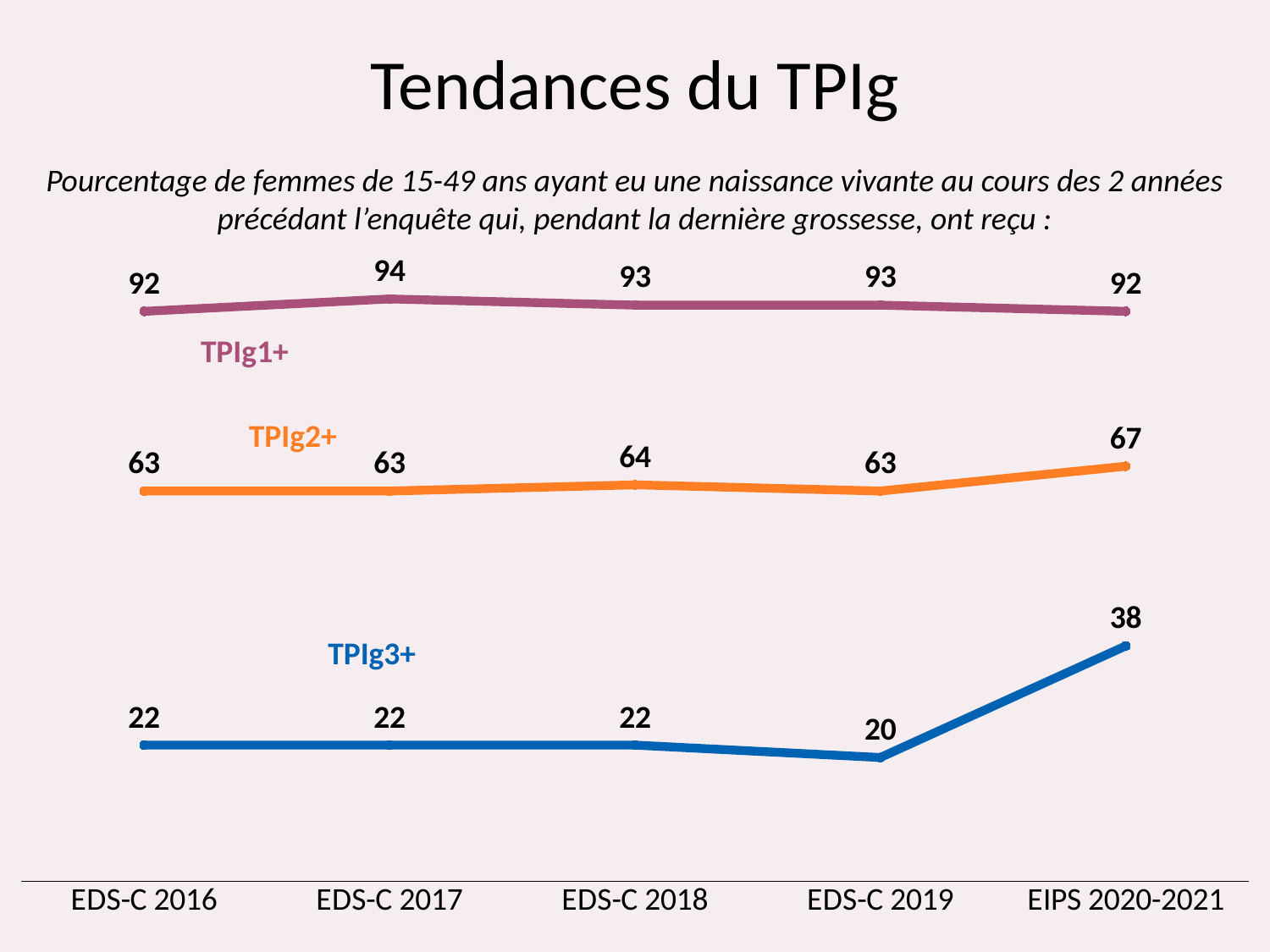

# Tendances du TPIg
Pourcentage de femmes de 15-49 ans ayant eu une naissance vivante au cours des 2 années précédant l’enquête qui, pendant la dernière grossesse, ont reçu :

### Chart

| Category | 3 | 2 | 1 |
|---|---|---|---|
| EDS-C 2016 | 22.0 | 63.0 | 92.0 |
| EDS-C 2017 | 22.0 | 63.0 | 94.0 |
| EDS-C 2018 | 22.0 | 64.0 | 93.0 |
| EDS-C 2019 | 20.0 | 63.0 | 93.0 |
| EIPS 2020-2021 | 38.0 | 67.0 | 92.0 |
TPIg1+
TPIg2+
TPIg3+